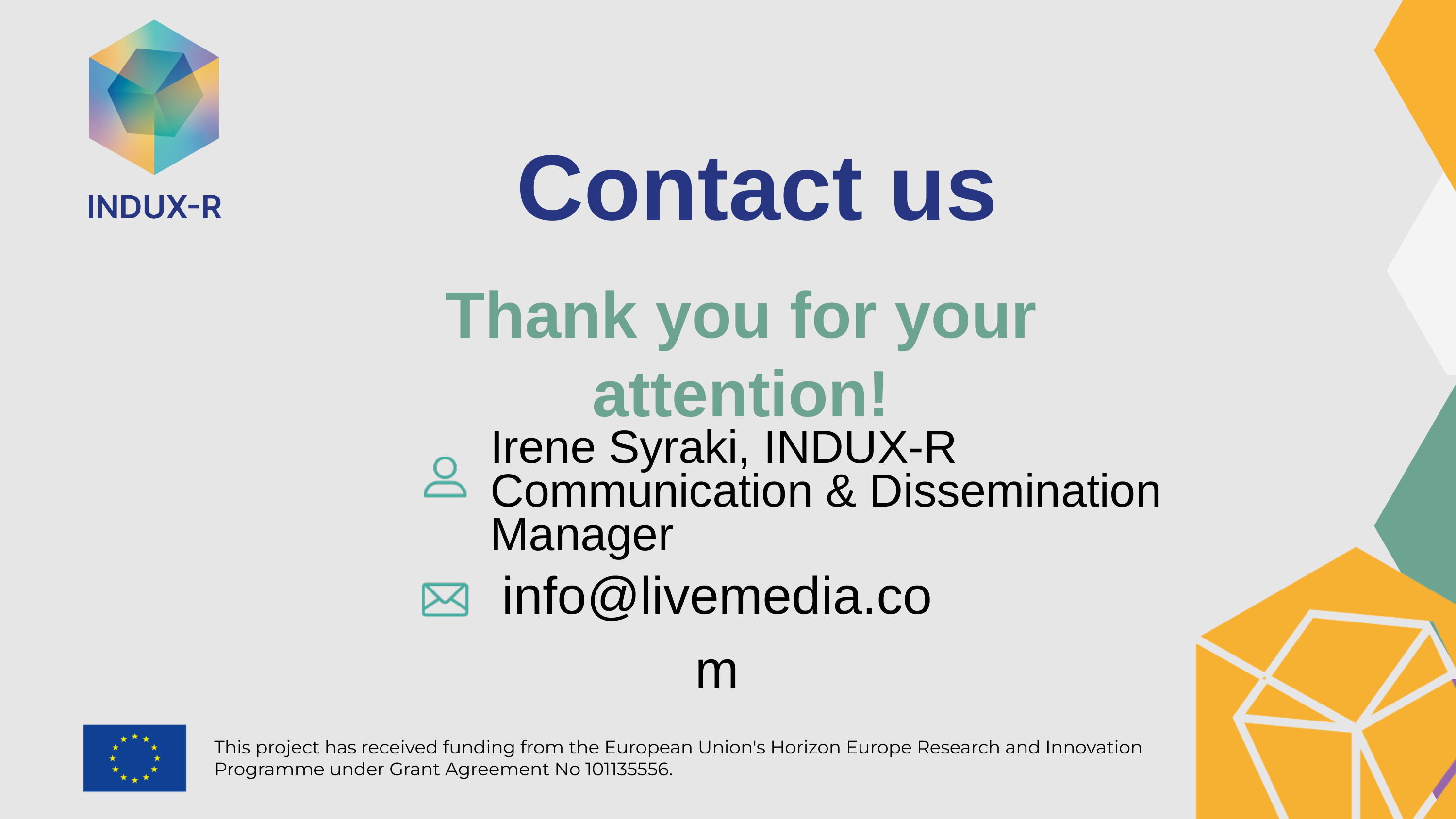

Contact us

Thank you for your attention!

Irene Syraki, INDUX-R
Communication & Dissemination Manager

info@livemedia.com

This project has received funding from the European Union's Horizon Europe Research and Innovation Programme under Grant Agreement No 101135556.